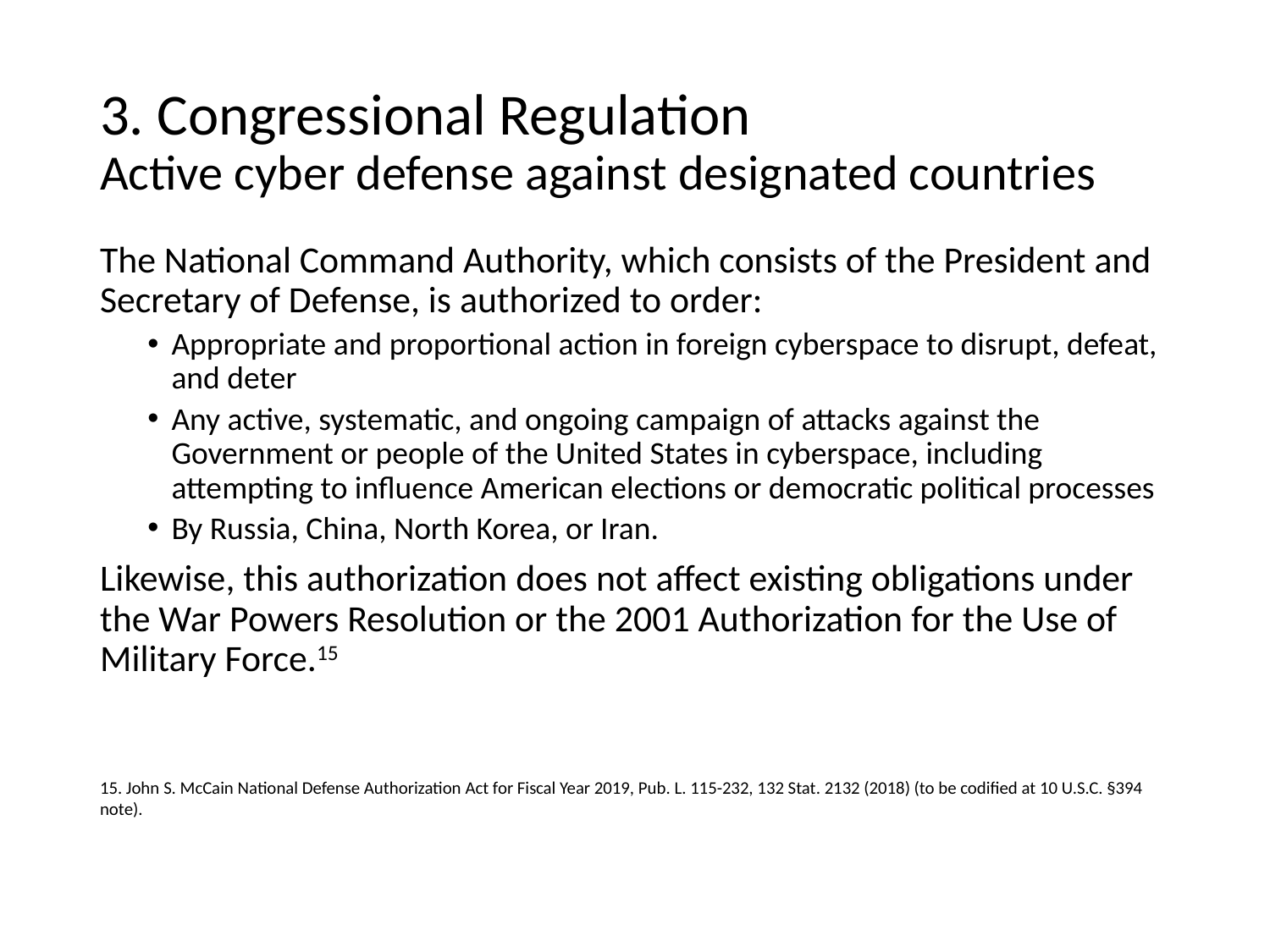

# 3. Congressional Regulation Active cyber defense against designated countries
The National Command Authority, which consists of the President and Secretary of Defense, is authorized to order:
Appropriate and proportional action in foreign cyberspace to disrupt, defeat, and deter
Any active, systematic, and ongoing campaign of attacks against the Government or people of the United States in cyberspace, including attempting to influence American elections or democratic political processes
By Russia, China, North Korea, or Iran.
Likewise, this authorization does not affect existing obligations under the War Powers Resolution or the 2001 Authorization for the Use of Military Force.15

15. John S. McCain National Defense Authorization Act for Fiscal Year 2019, Pub. L. 115-232, 132 Stat. 2132 (2018) (to be codified at 10 U.S.C. §394 note).